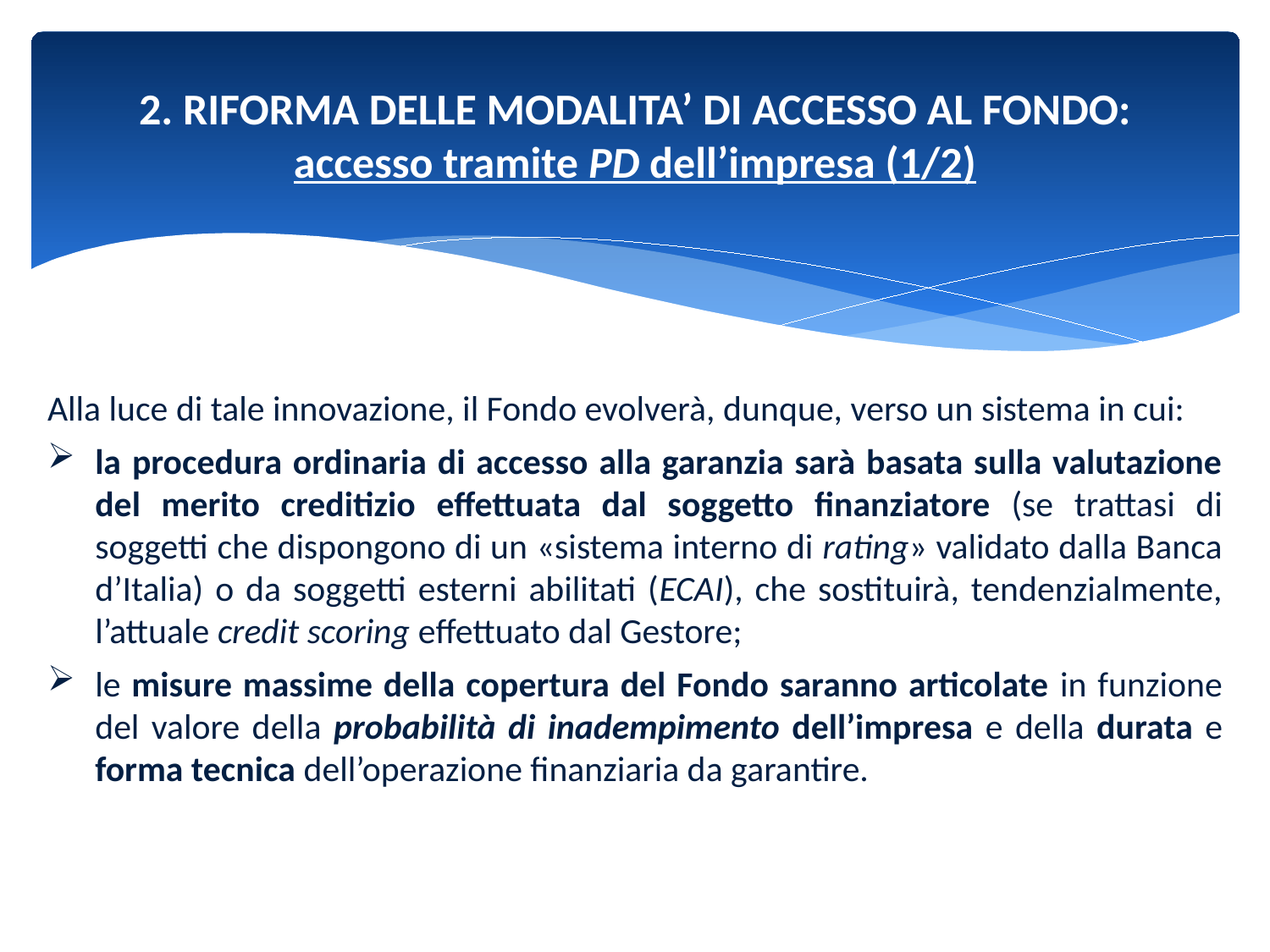

# 2. RIFORMA DELLE MODALITA’ DI ACCESSO AL FONDO: accesso tramite PD dell’impresa (1/2)
Alla luce di tale innovazione, il Fondo evolverà, dunque, verso un sistema in cui:
la procedura ordinaria di accesso alla garanzia sarà basata sulla valutazione del merito creditizio effettuata dal soggetto finanziatore (se trattasi di soggetti che dispongono di un «sistema interno di rating» validato dalla Banca d’Italia) o da soggetti esterni abilitati (ECAI), che sostituirà, tendenzialmente, l’attuale credit scoring effettuato dal Gestore;
le misure massime della copertura del Fondo saranno articolate in funzione del valore della probabilità di inadempimento dell’impresa e della durata e forma tecnica dell’operazione finanziaria da garantire.